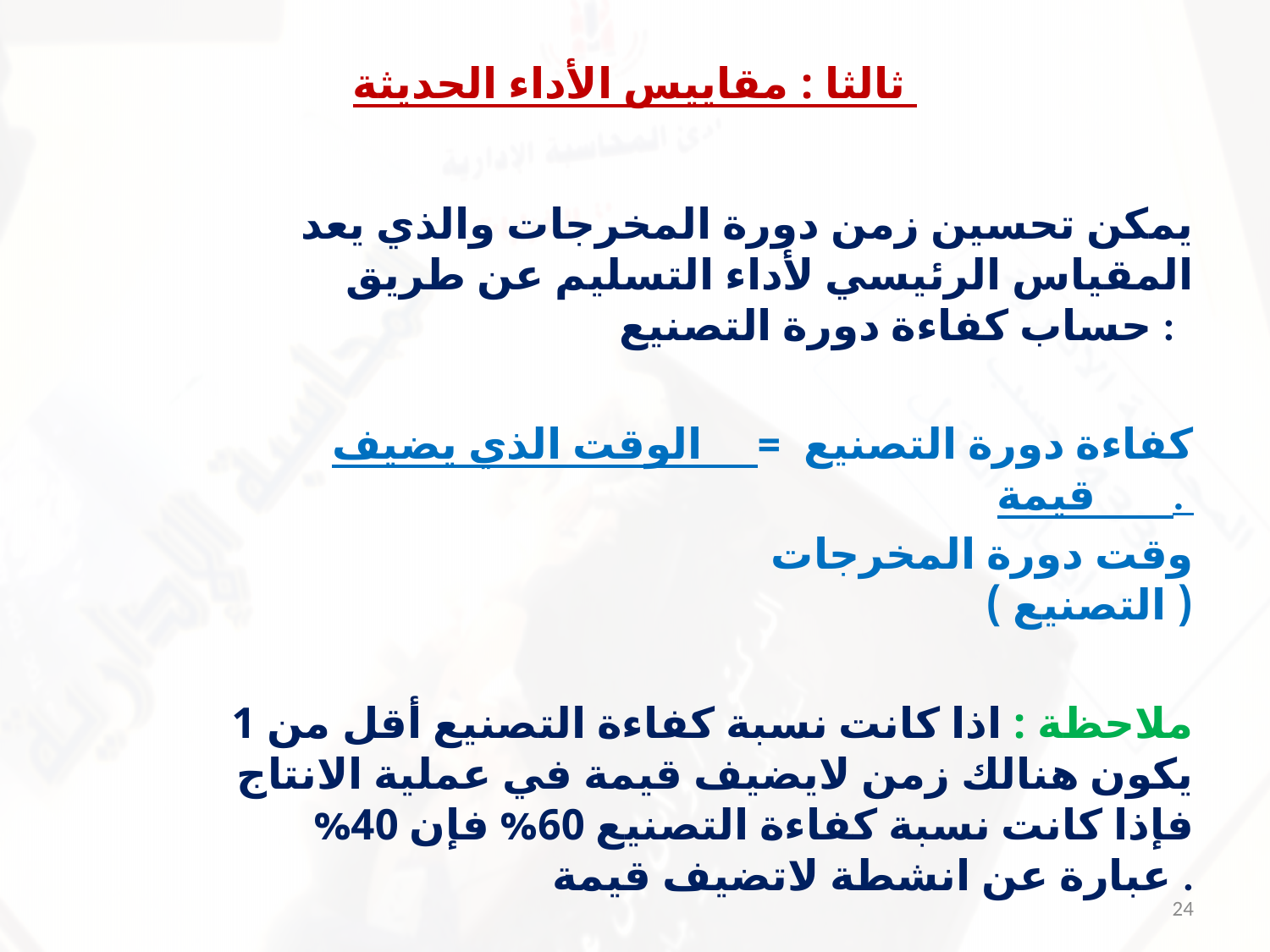

# ثالثا : مقاييس الأداء الحديثة
يمكن تحسين زمن دورة المخرجات والذي يعد المقياس الرئيسي لأداء التسليم عن طريق حساب كفاءة دورة التصنيع :

     كفاءة دورة التصنيع  =     الوقت الذي يضيف قيمة       .
                               وقت دورة المخرجات ( التصنيع )

ملاحظة : اذا كانت نسبة كفاءة التصنيع أقل من 1 يكون هنالك زمن لايضيف قيمة في عملية الانتاج فإذا كانت نسبة كفاءة التصنيع 60% فإن 40% عبارة عن انشطة لاتضيف قيمة .
24